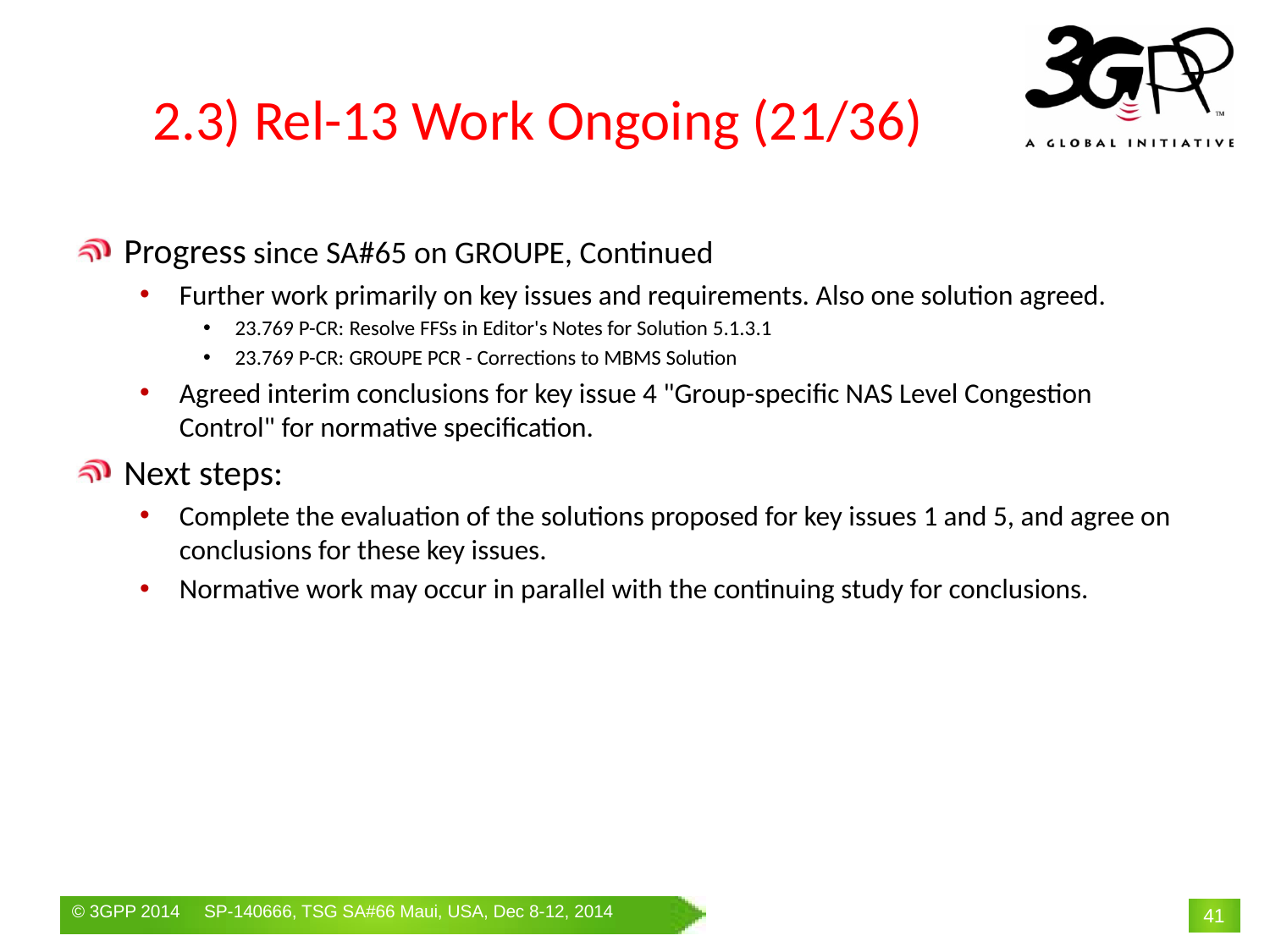

# 2.3) Rel-13 Work Ongoing (21/36)
Progress since SA#65 on GROUPE, Continued
Further work primarily on key issues and requirements. Also one solution agreed.
23.769 P-CR: Resolve FFSs in Editor's Notes for Solution 5.1.3.1
23.769 P-CR: GROUPE PCR - Corrections to MBMS Solution
Agreed interim conclusions for key issue 4 "Group-specific NAS Level Congestion Control" for normative specification.
Next steps:
Complete the evaluation of the solutions proposed for key issues 1 and 5, and agree on conclusions for these key issues.
Normative work may occur in parallel with the continuing study for conclusions.